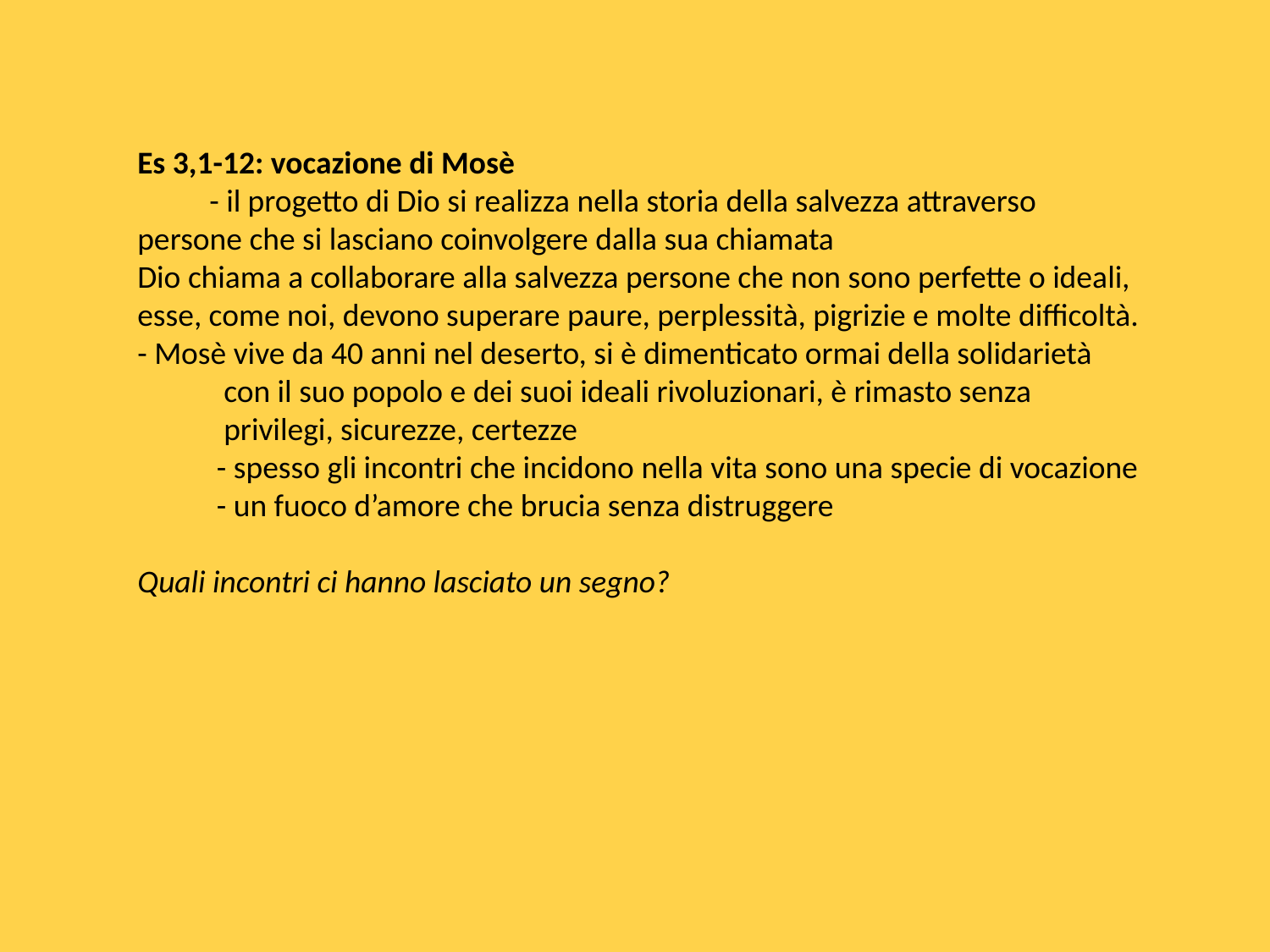

Es 3,1-12: vocazione di Mosè
          - il progetto di Dio si realizza nella storia della salvezza attraverso persone che si lasciano coinvolgere dalla sua chiamata
Dio chiama a collaborare alla salvezza persone che non sono perfette o ideali, esse, come noi, devono superare paure, perplessità, pigrizie e molte difficoltà.
- Mosè vive da 40 anni nel deserto, si è dimenticato ormai della solidarietà
            con il suo popolo e dei suoi ideali rivoluzionari, è rimasto senza
            privilegi, sicurezze, certezze
           - spesso gli incontri che incidono nella vita sono una specie di vocazione
           - un fuoco d’amore che brucia senza distruggere

Quali incontri ci hanno lasciato un segno?